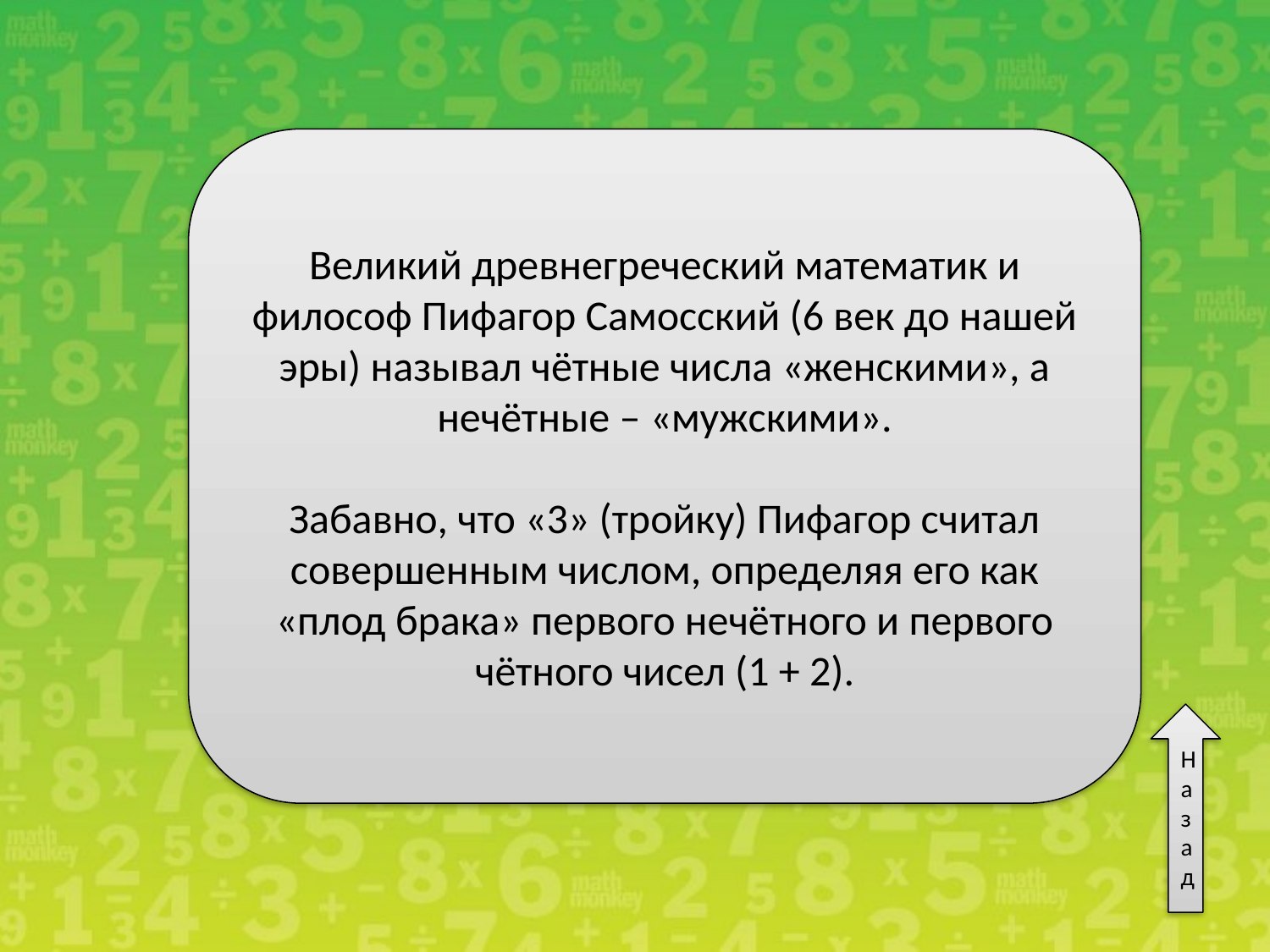

Великий древнегреческий математик и философ Пифагор Самосский (6 век до нашей эры) называл чётные числа «женскими», а нечётные – «мужскими».

Забавно, что «3» (тройку) Пифагор считал совершенным числом, определяя его как «плод брака» первого нечётного и первого чётного чисел (1 + 2).
Назад